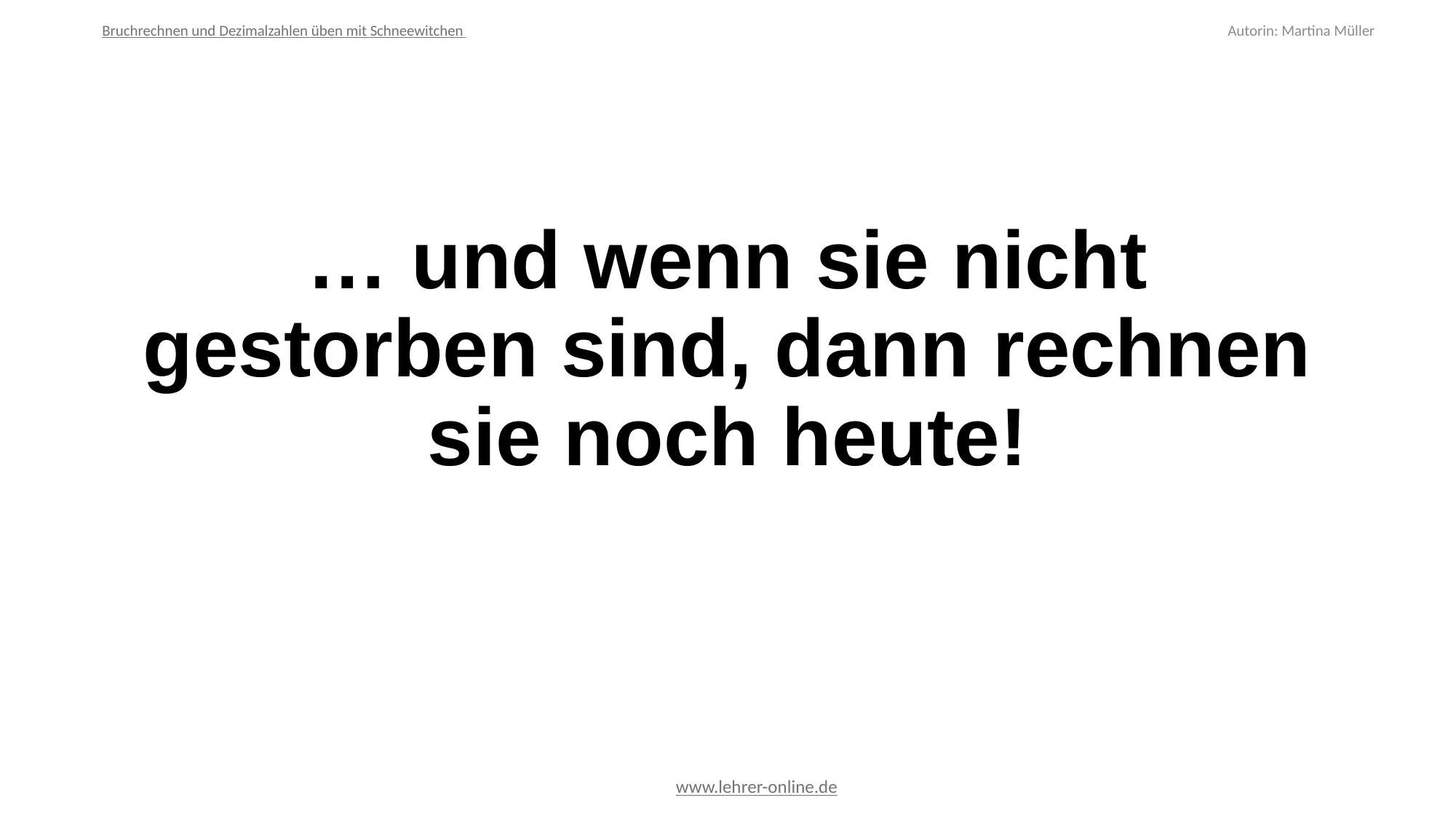

Bruchrechnen und Dezimalzahlen üben mit Schneewitchen 	                              						                           Autorin: Martina Müller

# … und wenn sie nicht gestorben sind, dann rechnen sie noch heute!
	                                                   www.lehrer-online.de